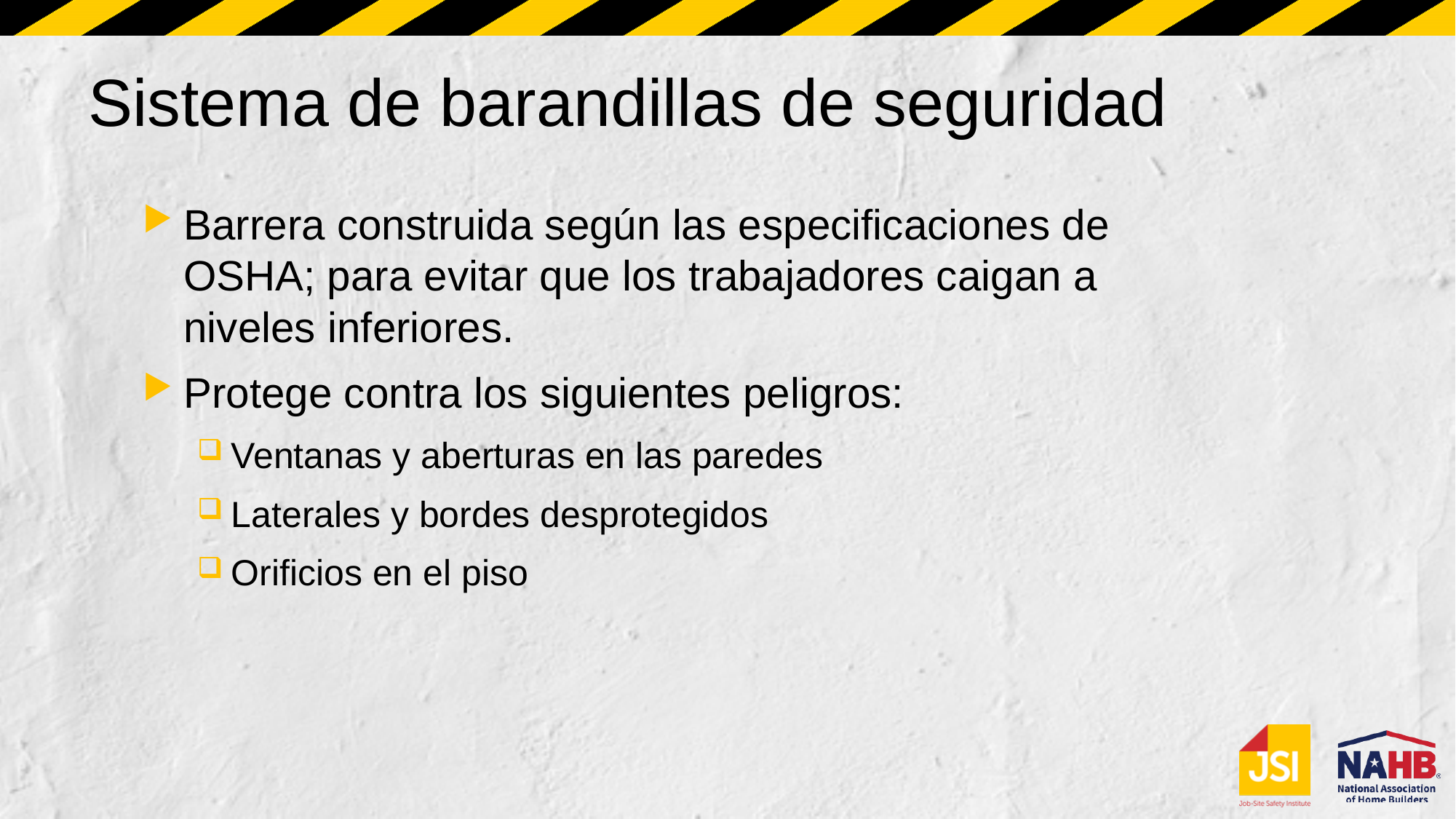

# Sistema de barandillas de seguridad
Barrera construida según las especificaciones de OSHA; para evitar que los trabajadores caigan a niveles inferiores.
Protege contra los siguientes peligros:
Ventanas y aberturas en las paredes
Laterales y bordes desprotegidos
Orificios en el piso